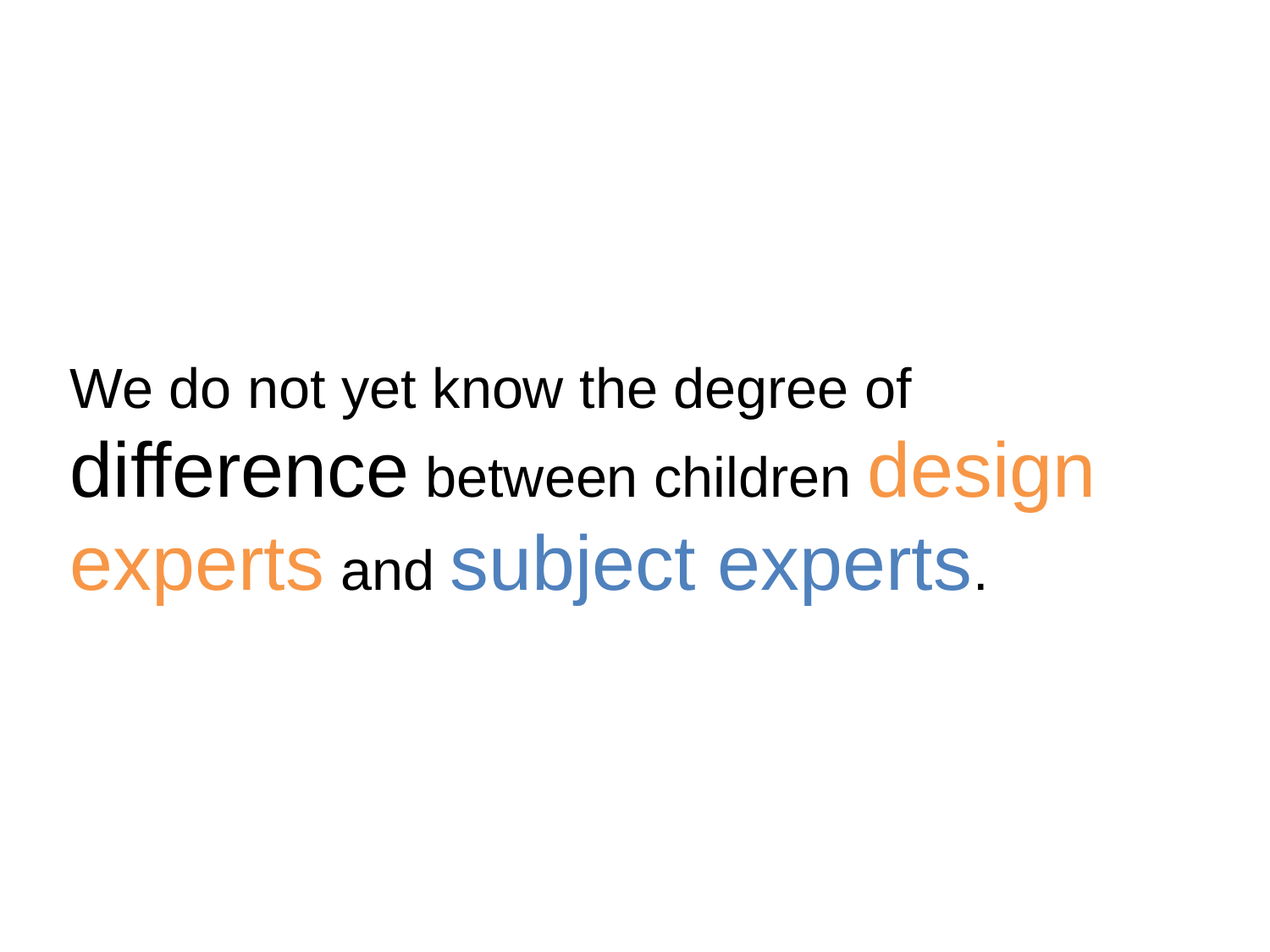

We do not yet know the degree of difference between children design experts and subject experts.